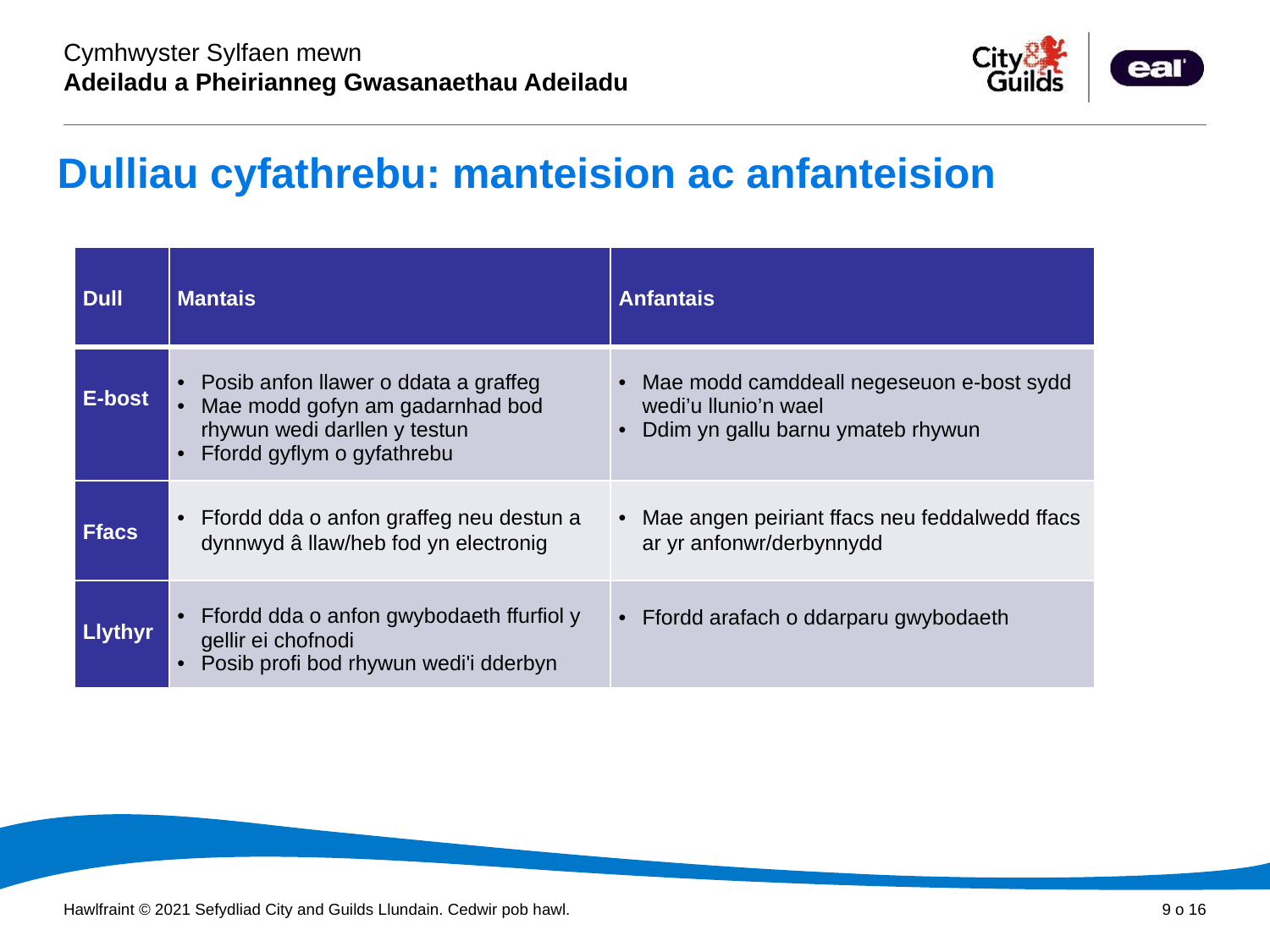

Dulliau cyfathrebu: manteision ac anfanteision

| Dull | Mantais | Anfantais |
| --- | --- | --- |
| E-bost | Posib anfon llawer o ddata a graffeg Mae modd gofyn am gadarnhad bod rhywun wedi darllen y testun Ffordd gyflym o gyfathrebu | Mae modd camddeall negeseuon e-bost sydd wedi’u llunio’n wael Ddim yn gallu barnu ymateb rhywun |
| Ffacs | Ffordd dda o anfon graffeg neu destun a dynnwyd â llaw/heb fod yn electronig | Mae angen peiriant ffacs neu feddalwedd ffacs ar yr anfonwr/derbynnydd |
| Llythyr | Ffordd dda o anfon gwybodaeth ffurfiol y gellir ei chofnodi Posib profi bod rhywun wedi'i dderbyn | Ffordd arafach o ddarparu gwybodaeth |